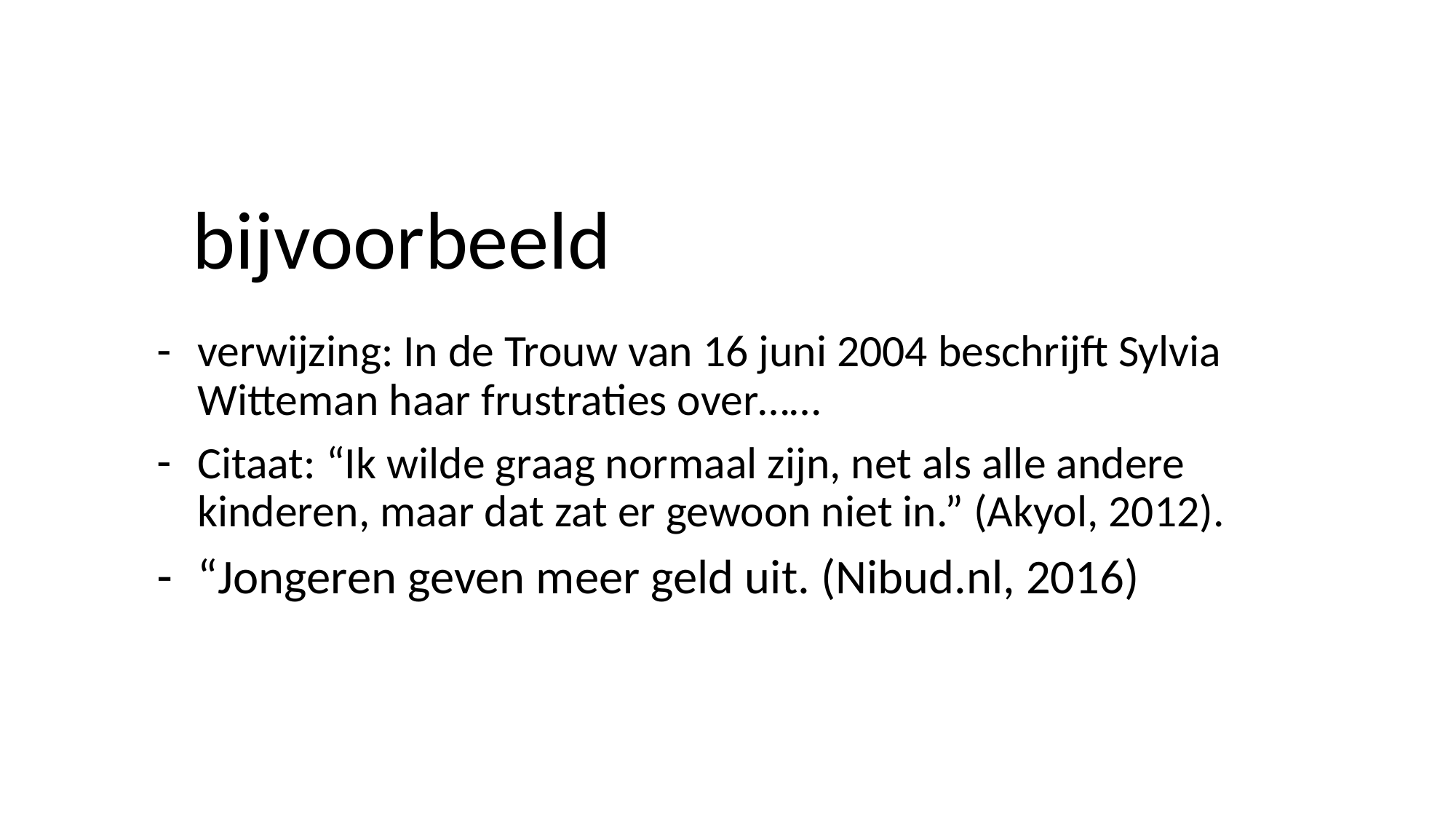

# bijvoorbeeld

verwijzing: In de Trouw van 16 juni 2004 beschrijft Sylvia Witteman haar frustraties over……
Citaat: “Ik wilde graag normaal zijn, net als alle andere kinderen, maar dat zat er gewoon niet in.” (Akyol, 2012).
“Jongeren geven meer geld uit. (Nibud.nl, 2016)